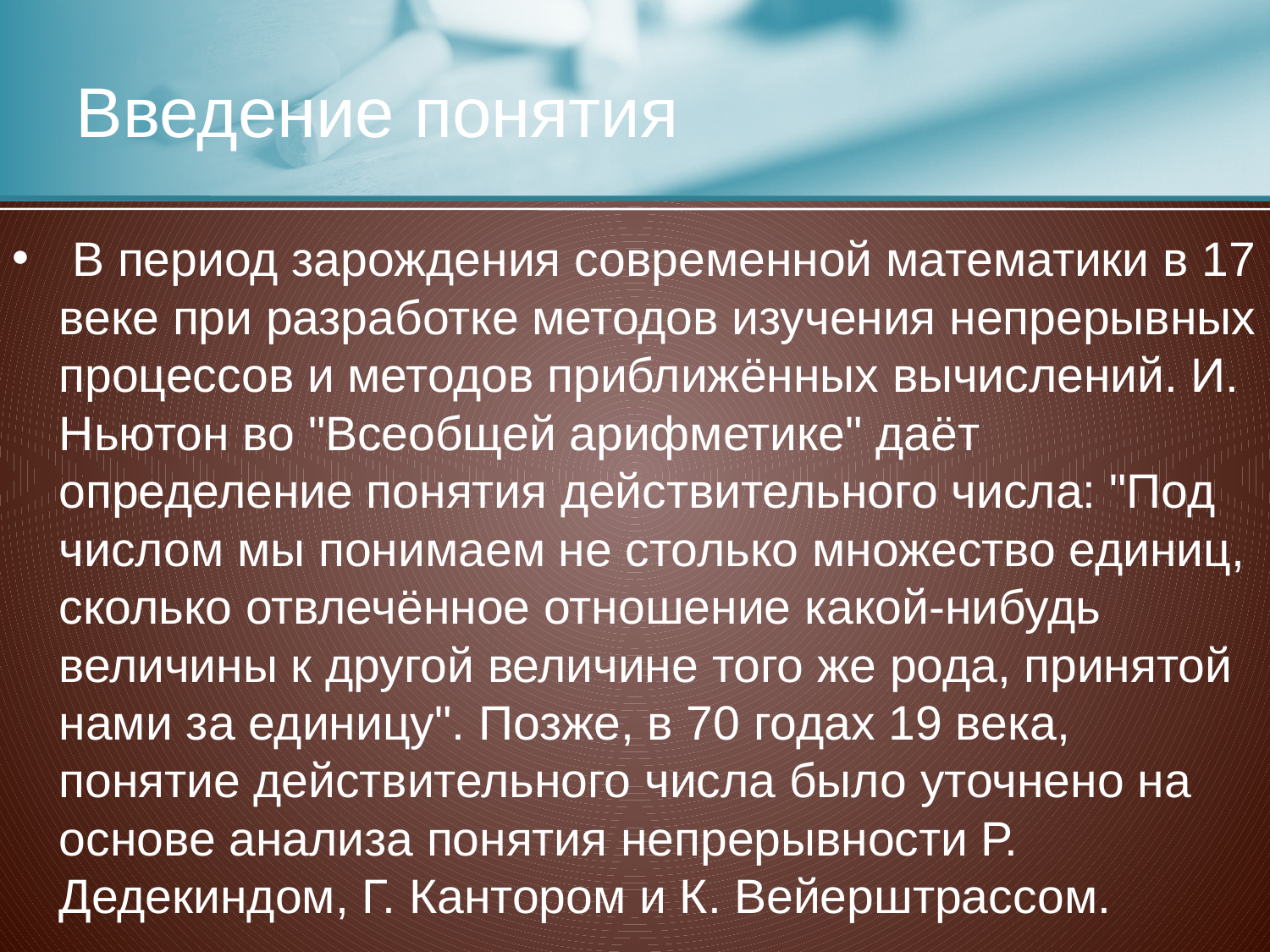

# Введение понятия
 В период зарождения современной математики в 17 веке при разработке методов изучения непрерывных процессов и методов приближённых вычислений. И. Ньютон во "Всеобщей арифметике" даёт определение понятия действительного числа: "Под числом мы понимаем не столько множество единиц, сколько отвлечённое отношение какой-нибудь величины к другой величине того же рода, принятой нами за единицу". Позже, в 70 годах 19 века, понятие действительного числа было уточнено на основе анализа понятия непрерывности Р. Дедекиндом, Г. Кантором и К. Вейерштрассом.